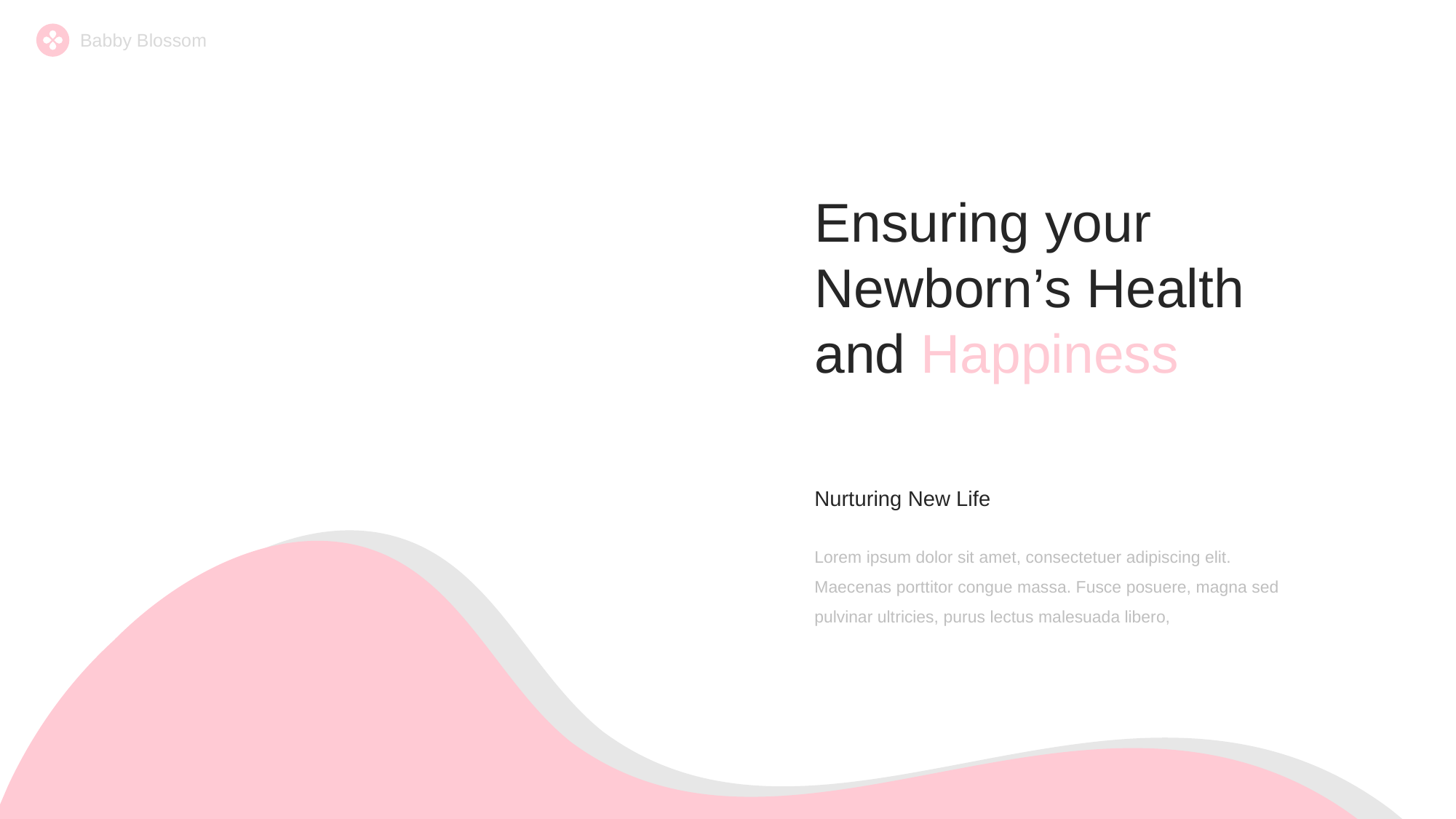

Babby Blossom

Ensuring your Newborn’s Health and Happiness
Nurturing New Life
Lorem ipsum dolor sit amet, consectetuer adipiscing elit. Maecenas porttitor congue massa. Fusce posuere, magna sed pulvinar ultricies, purus lectus malesuada libero,